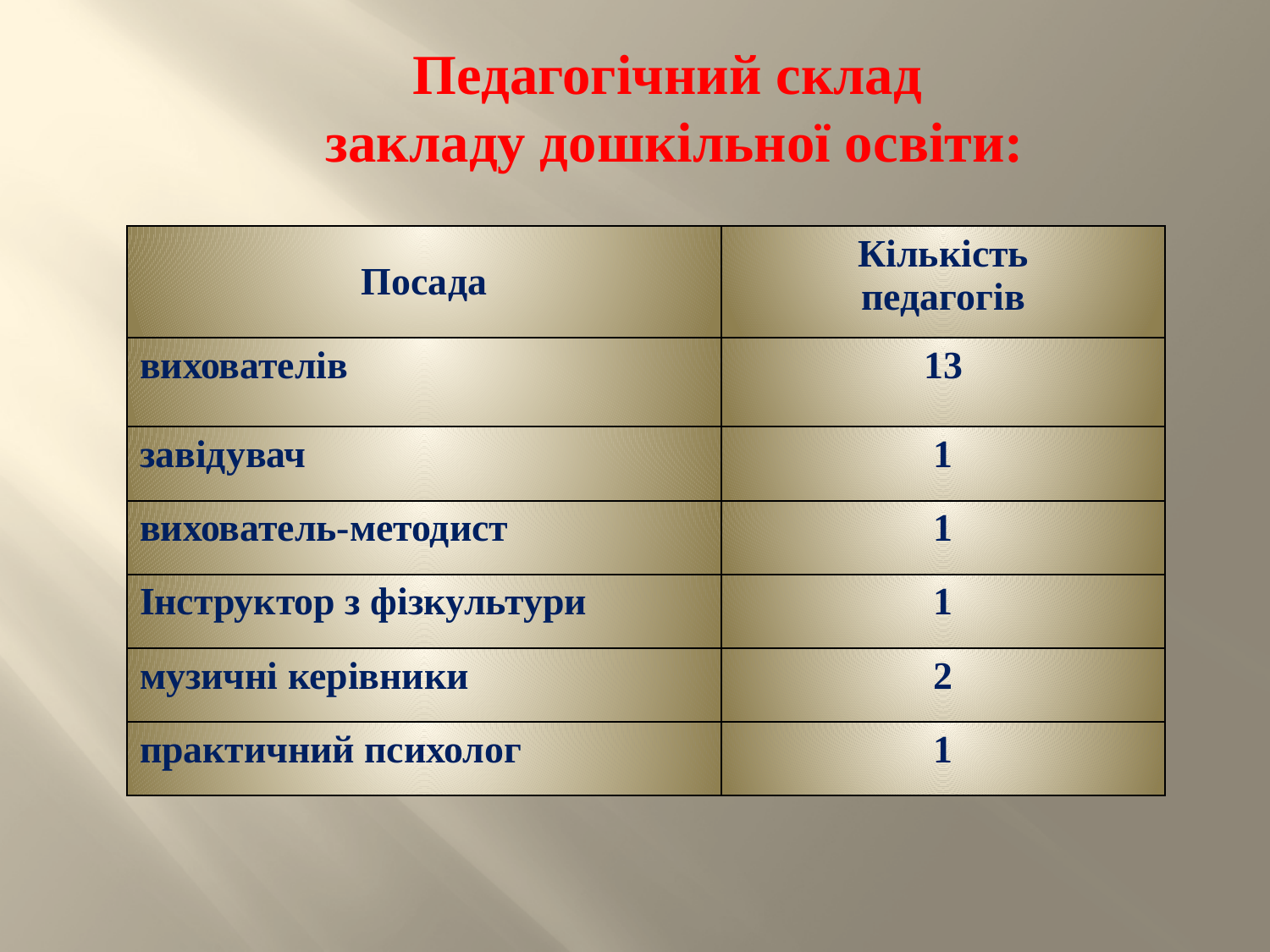

Педагогічний склад
закладу дошкільної освіти:
| Посада | Кількість педагогів |
| --- | --- |
| вихователів | 13 |
| завідувач | 1 |
| вихователь-методист | 1 |
| Інструктор з фізкультури | 1 |
| музичні керівники | 2 |
| практичний психолог | 1 |